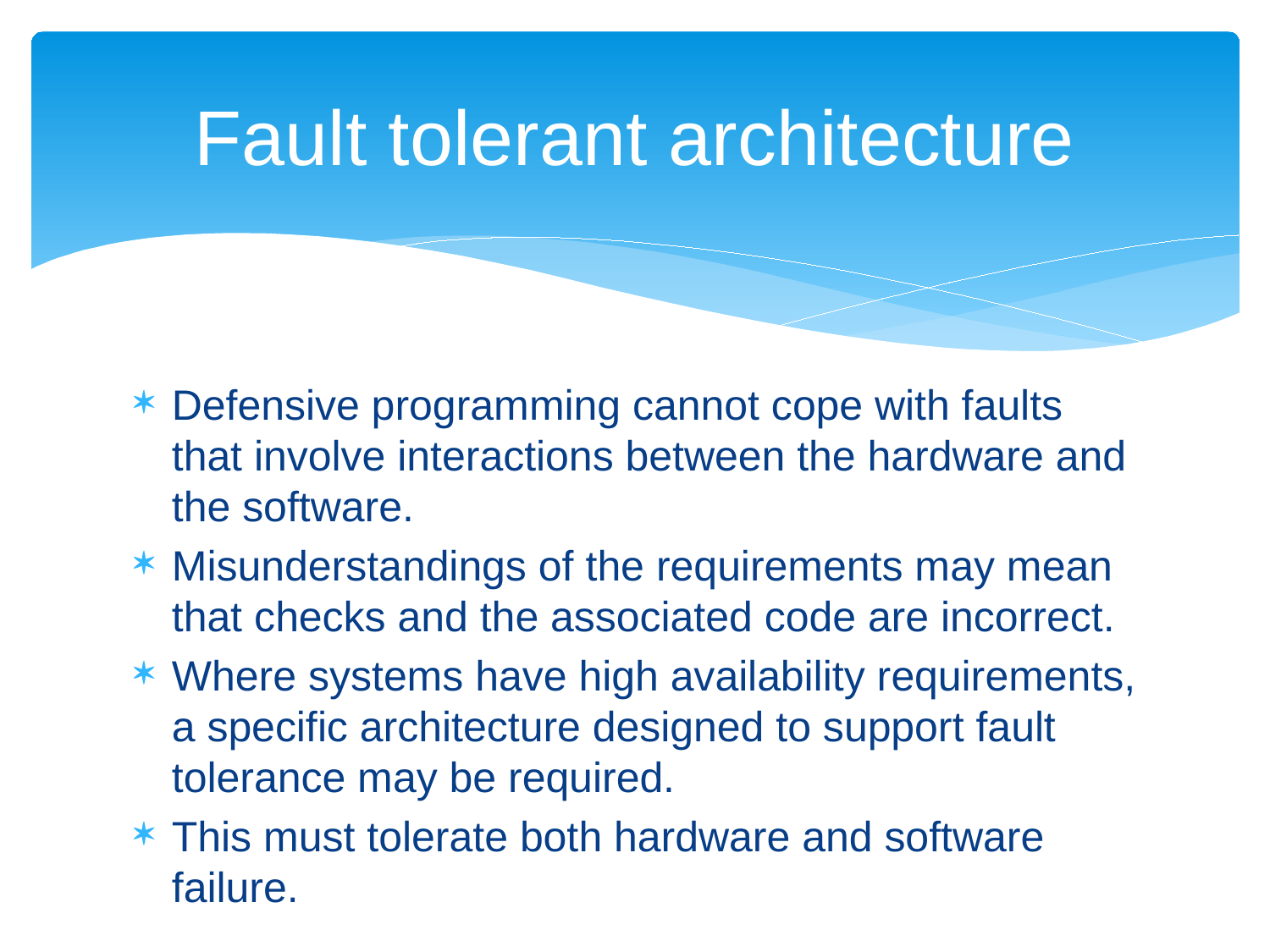

# Fault tolerant architecture
Defensive programming cannot cope with faults that involve interactions between the hardware and the software.
Misunderstandings of the requirements may mean that checks and the associated code are incorrect.
Where systems have high availability requirements, a specific architecture designed to support fault tolerance may be required.
This must tolerate both hardware and software failure.